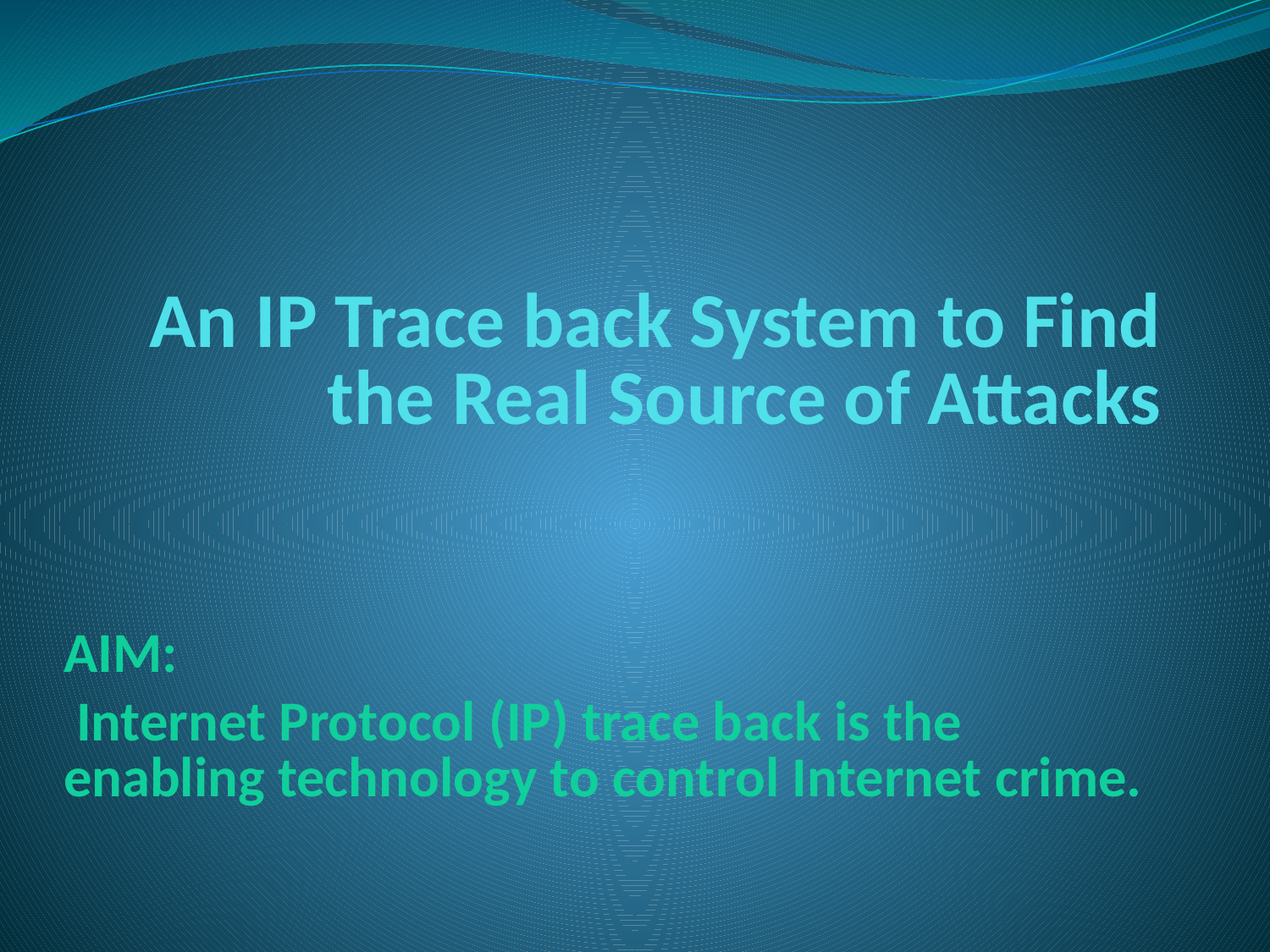

# An IP Trace back System to Find the Real Source of Attacks
AIM:
 Internet Protocol (IP) trace back is the enabling technology to control Internet crime.